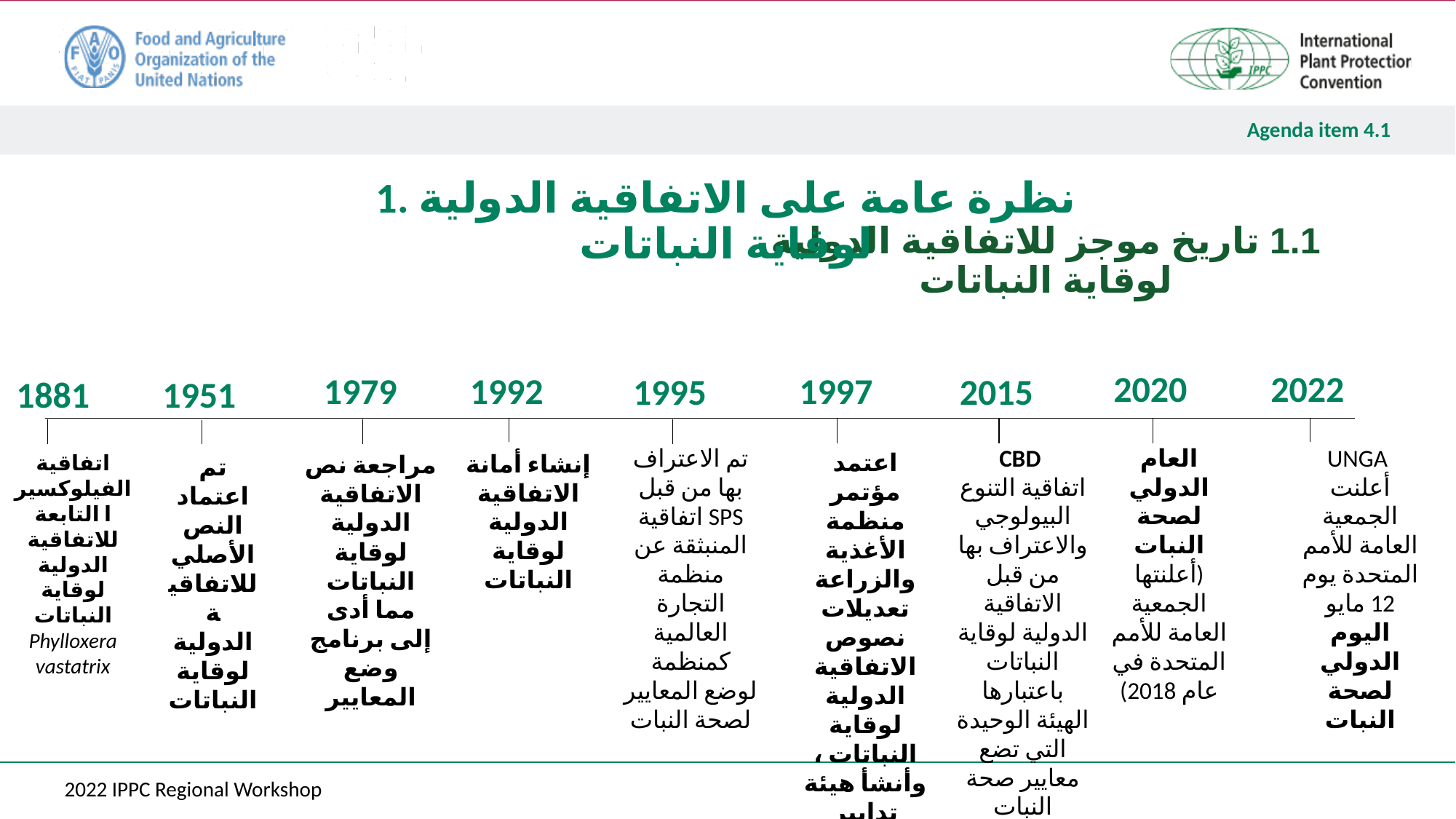

1. نظرة عامة على الاتفاقية الدولية لوقاية النباتات
# 1.1 تاريخ موجز للاتفاقية الدولية لوقاية النباتات
2022
2020
1979
1992
1997
1995
2015
1881
1951
CBD
اتفاقية التنوع البيولوجي والاعتراف بها من قبل الاتفاقية الدولية لوقاية النباتات باعتبارها الهيئة الوحيدة التي تضع معايير صحة النبات
العام الدولي لصحة النبات
(أعلنتها الجمعية العامة للأمم المتحدة في عام 2018)

UNGA
أعلنت الجمعية العامة للأمم المتحدة يوم 12 مايو اليوم الدولي لصحة النبات
تم الاعتراف بها من قبل اتفاقية SPS
المنبثقة عن منظمة التجارة العالمية كمنظمة لوضع المعايير لصحة النبات
اعتمد مؤتمر منظمة الأغذية والزراعة تعديلات نصوص الاتفاقية الدولية لوقاية النباتات ، وأنشأ هيئة تدابير الصحة النباتية المؤقتة
إنشاء أمانة الاتفاقية الدولية لوقاية النباتات
اتفاقية الفيلوكسيرا التابعة للاتفاقية الدولية لوقاية النباتات
Phylloxera vastatrix
مراجعة نص الاتفاقية الدولية لوقاية النباتات مما أدى إلى برنامج وضع المعايير
تم اعتماد النص الأصلي للاتفاقية الدولية لوقاية النباتات